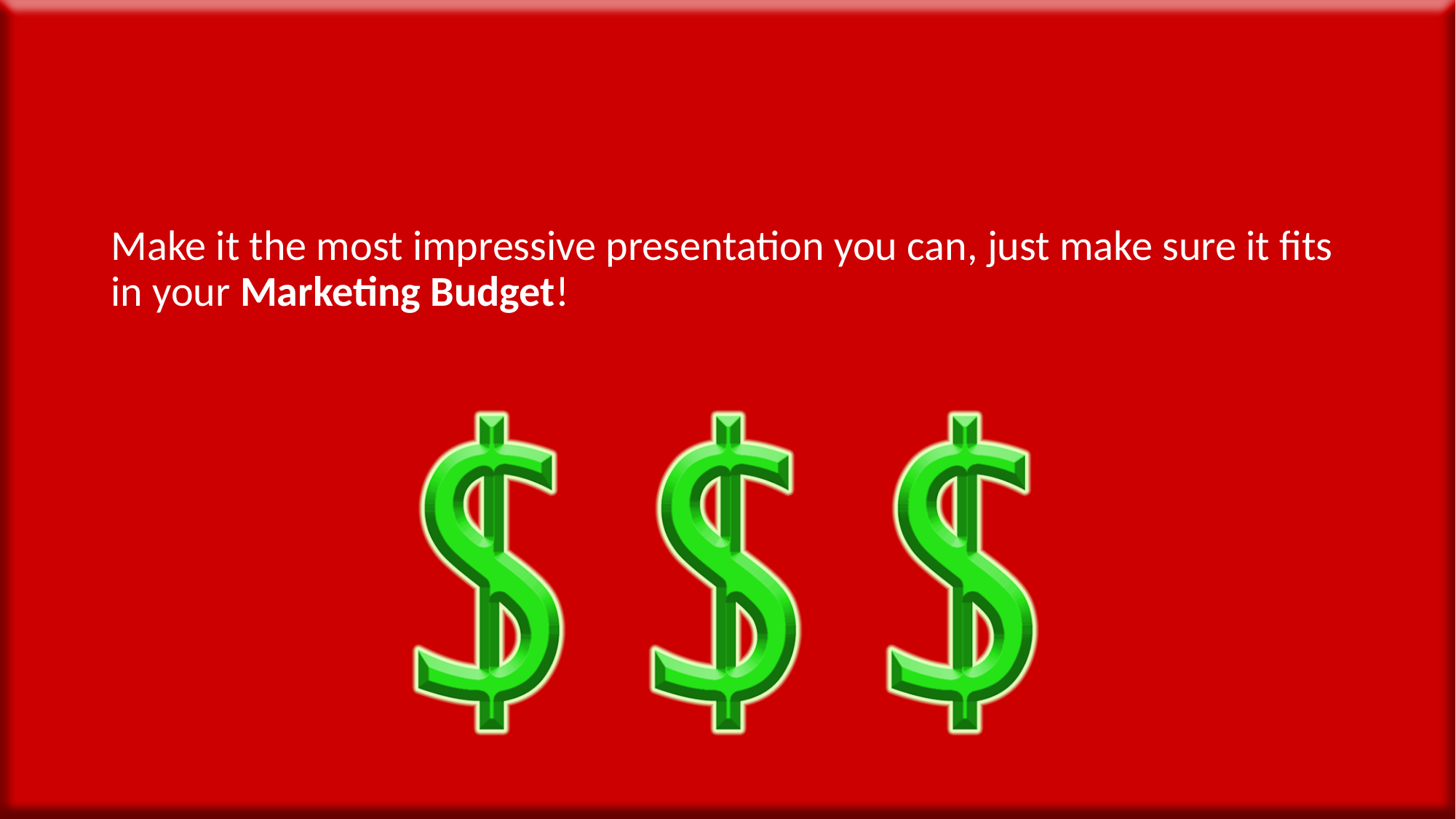

Make it the most impressive presentation you can, just make sure it fits in your Marketing Budget!